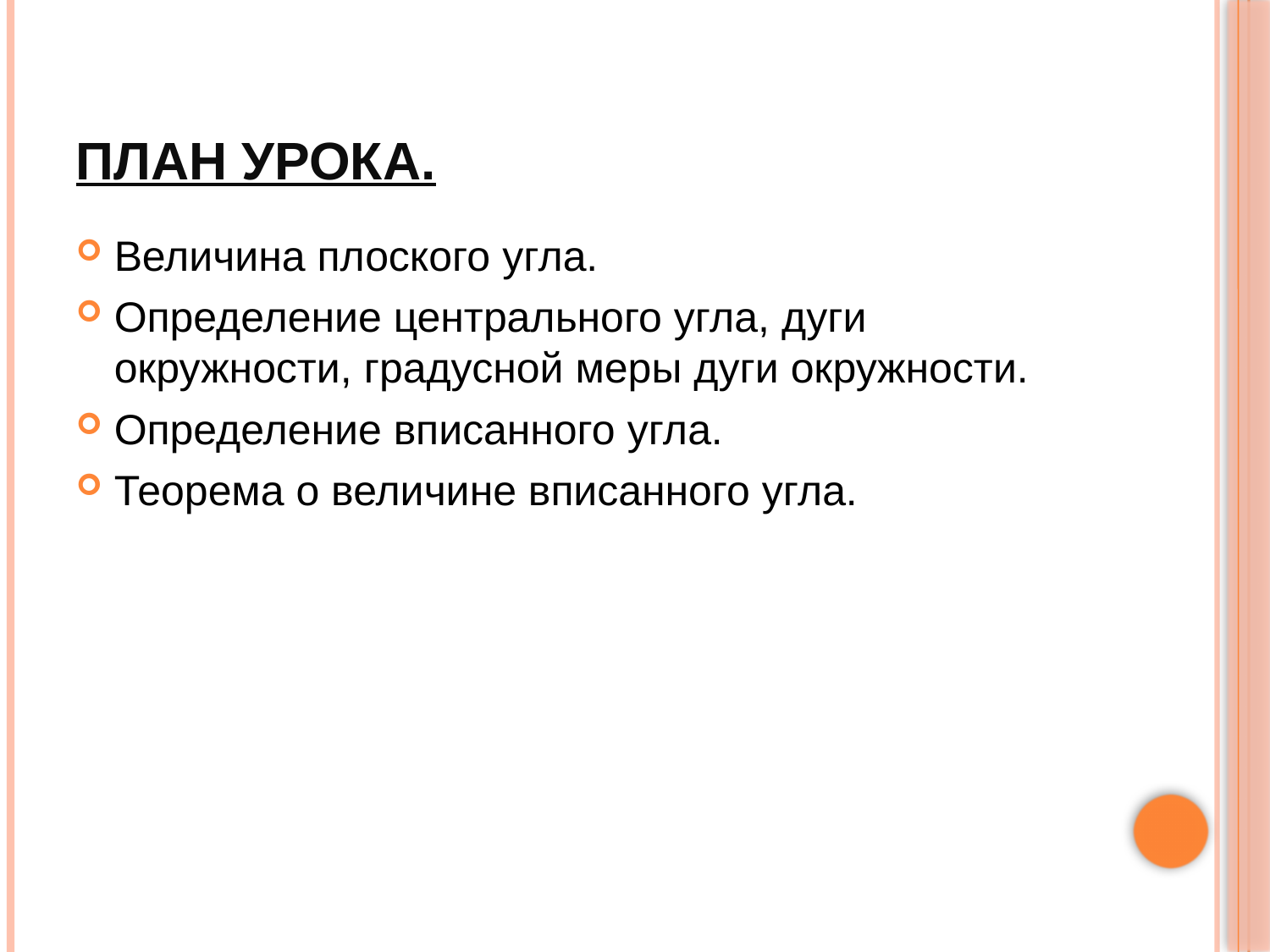

# План урока.
Величина плоского угла.
Определение центрального угла, дуги окружности, градусной меры дуги окружности.
Определение вписанного угла.
Теорема о величине вписанного угла.